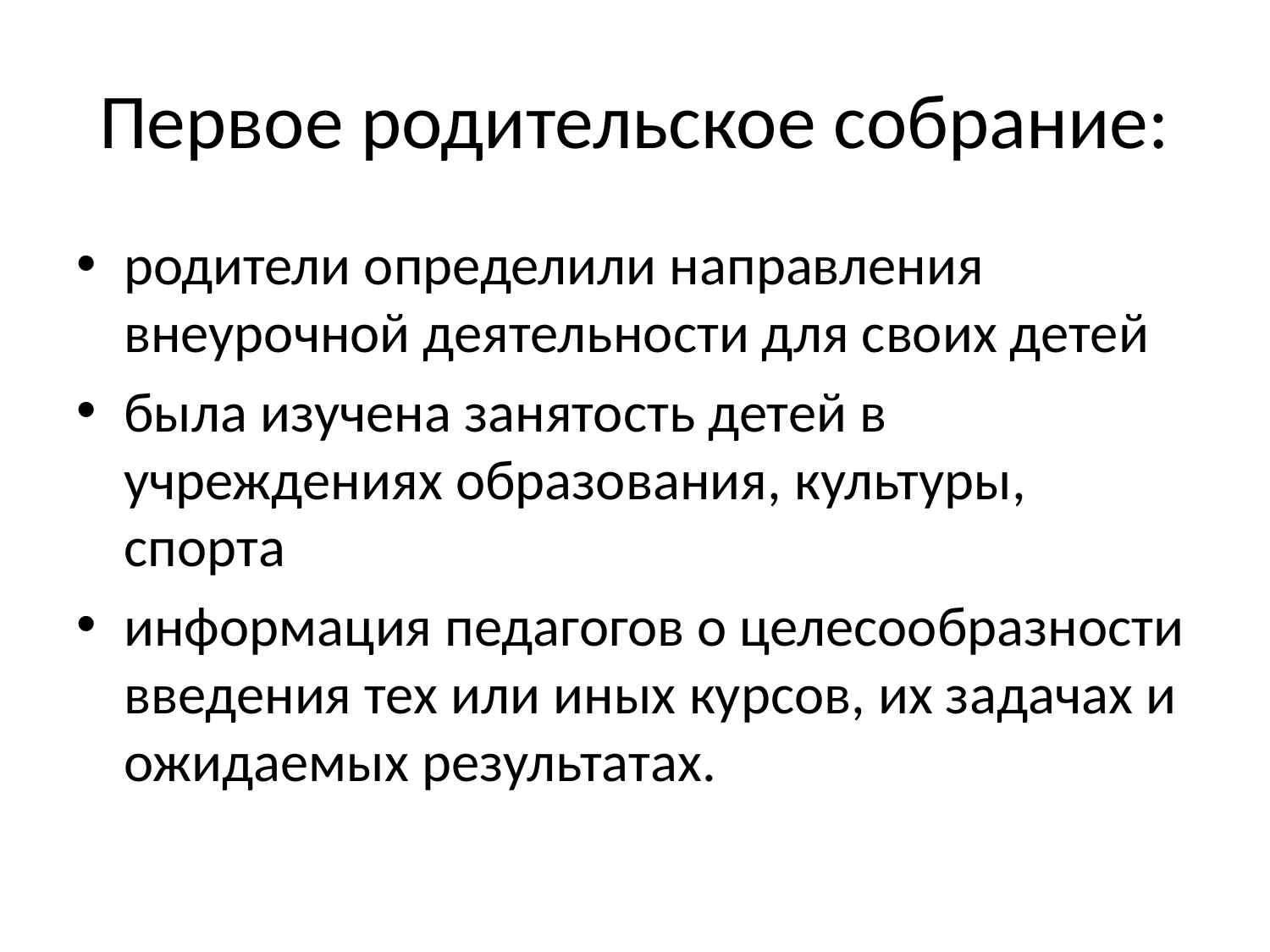

# Первое родительское собрание:
родители определили направления внеурочной деятельности для своих детей
была изучена занятость детей в учреждениях образования, культуры, спорта
информация педагогов о целесообразности введения тех или иных курсов, их задачах и ожидаемых результатах.